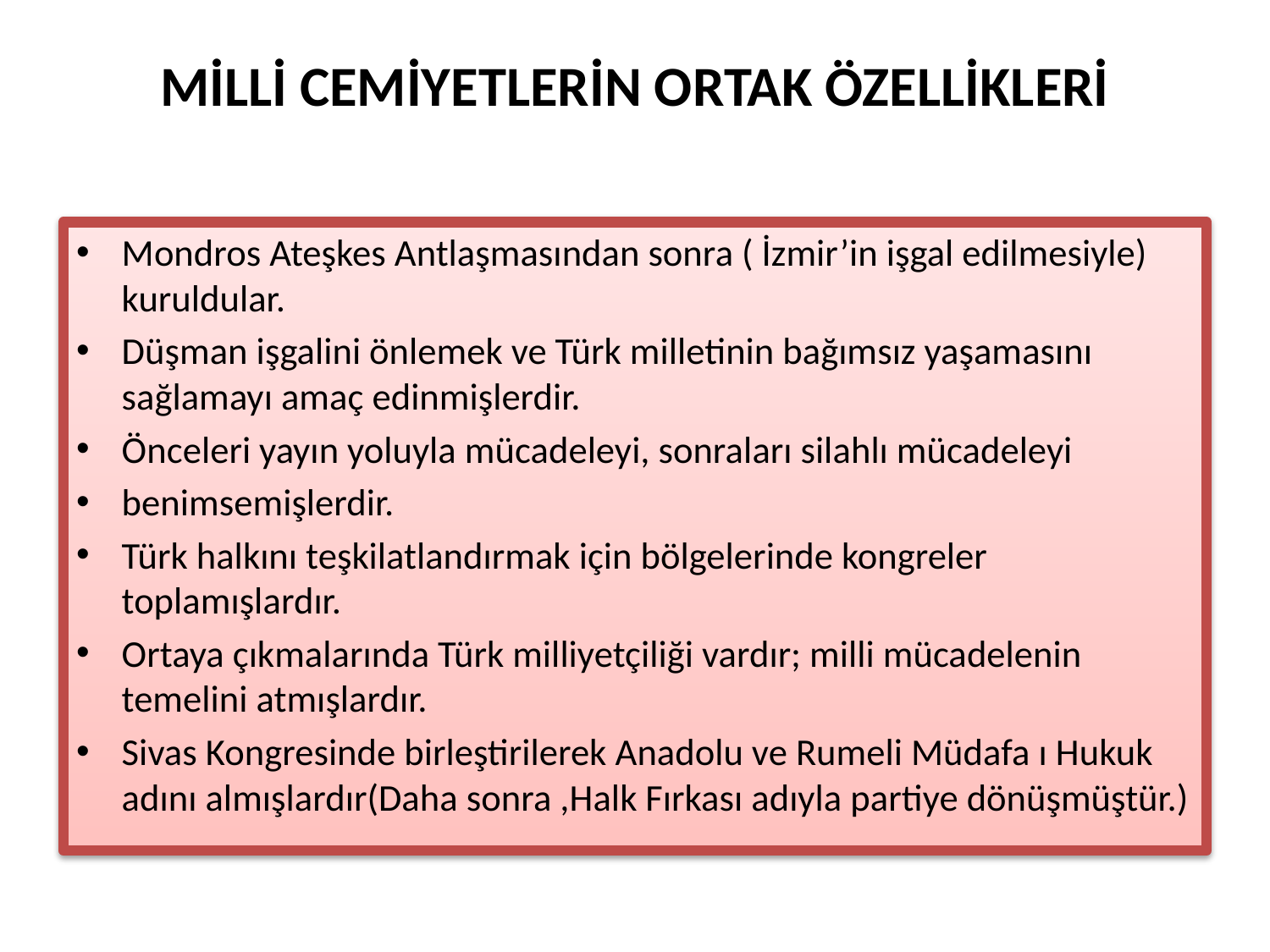

# MİLLİ CEMİYETLERİN ORTAK ÖZELLİKLERİ
Mondros Ateşkes Antlaşmasından sonra ( İzmir’in işgal edilmesiyle) kuruldular.
Düşman işgalini önlemek ve Türk milletinin bağımsız yaşamasını sağlamayı amaç edinmişlerdir.
Önceleri yayın yoluyla mücadeleyi, sonraları silahlı mücadeleyi
benimsemişlerdir.
Türk halkını teşkilatlandırmak için bölgelerinde kongreler toplamışlardır.
Ortaya çıkmalarında Türk milliyetçiliği vardır; milli mücadelenin temelini atmışlardır.
Sivas Kongresinde birleştirilerek Anadolu ve Rumeli Müdafa ı Hukuk adını almışlardır(Daha sonra ,Halk Fırkası adıyla partiye dönüşmüştür.)